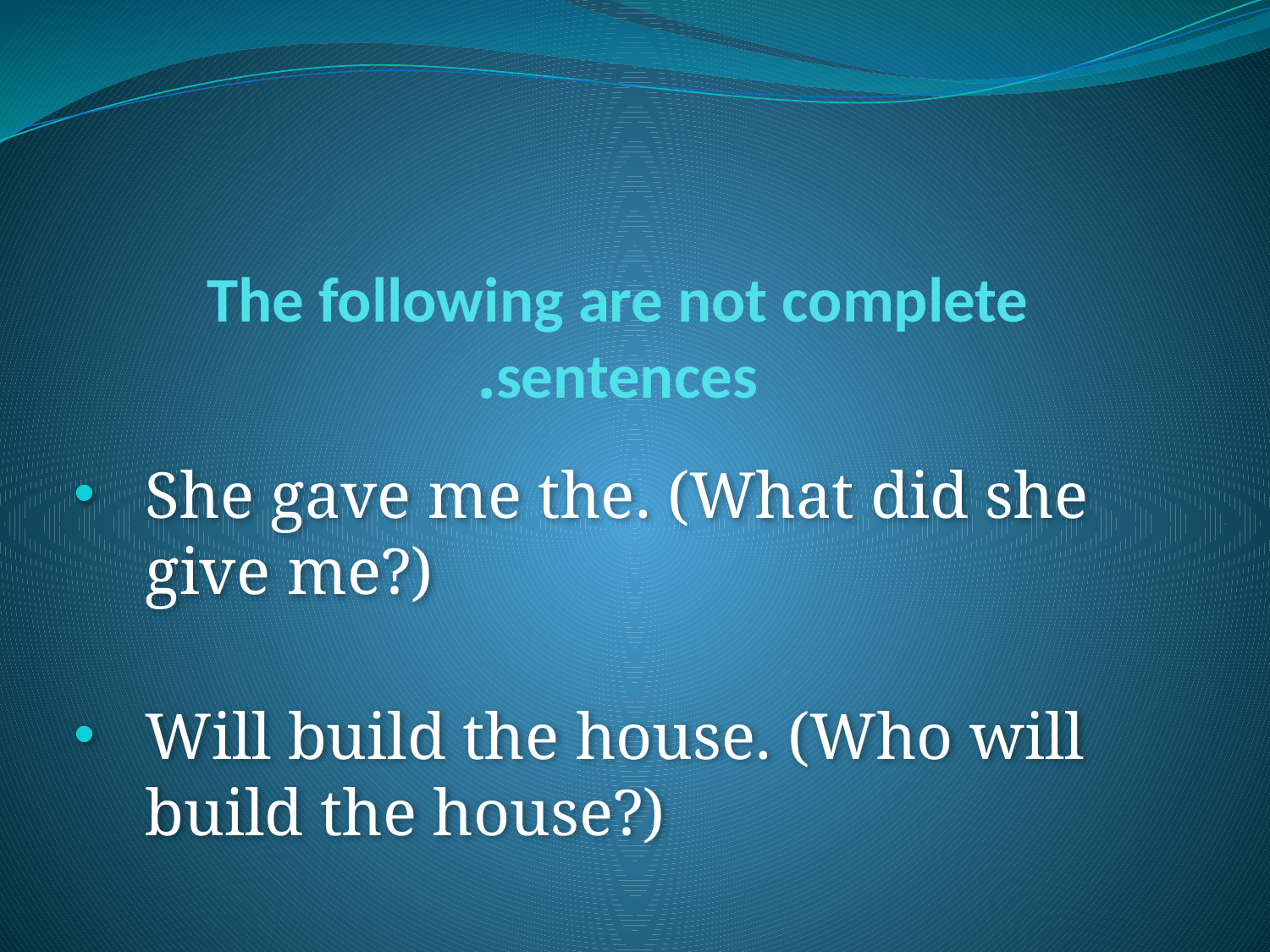

# The following are not complete sentences.
She gave me the. (What did she give me?)
Will build the house. (Who will build the house?)